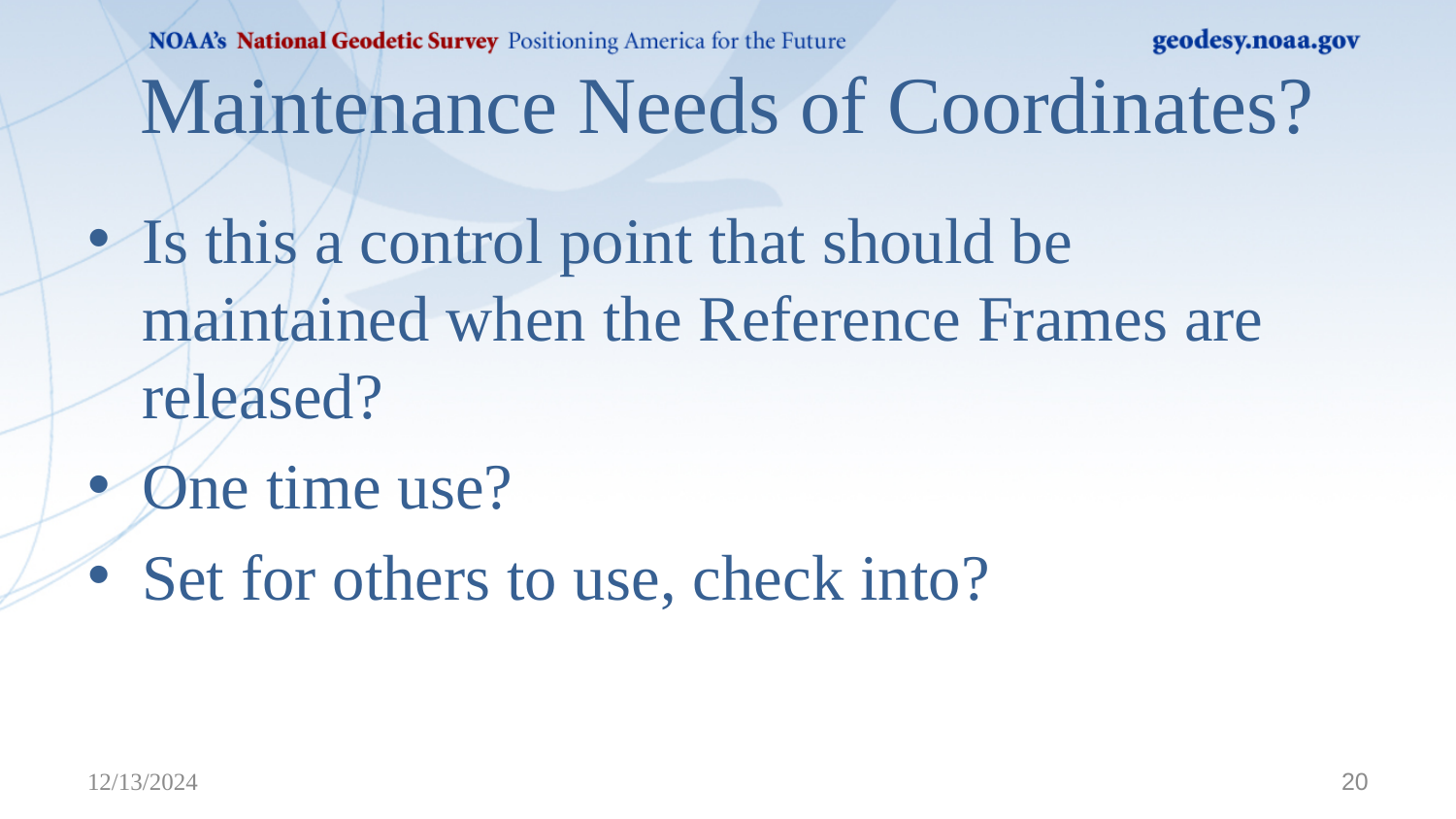

# Maintenance Needs of Coordinates?
Is this a control point that should be maintained when the Reference Frames are released?
One time use?
Set for others to use, check into?
12/13/2024
20